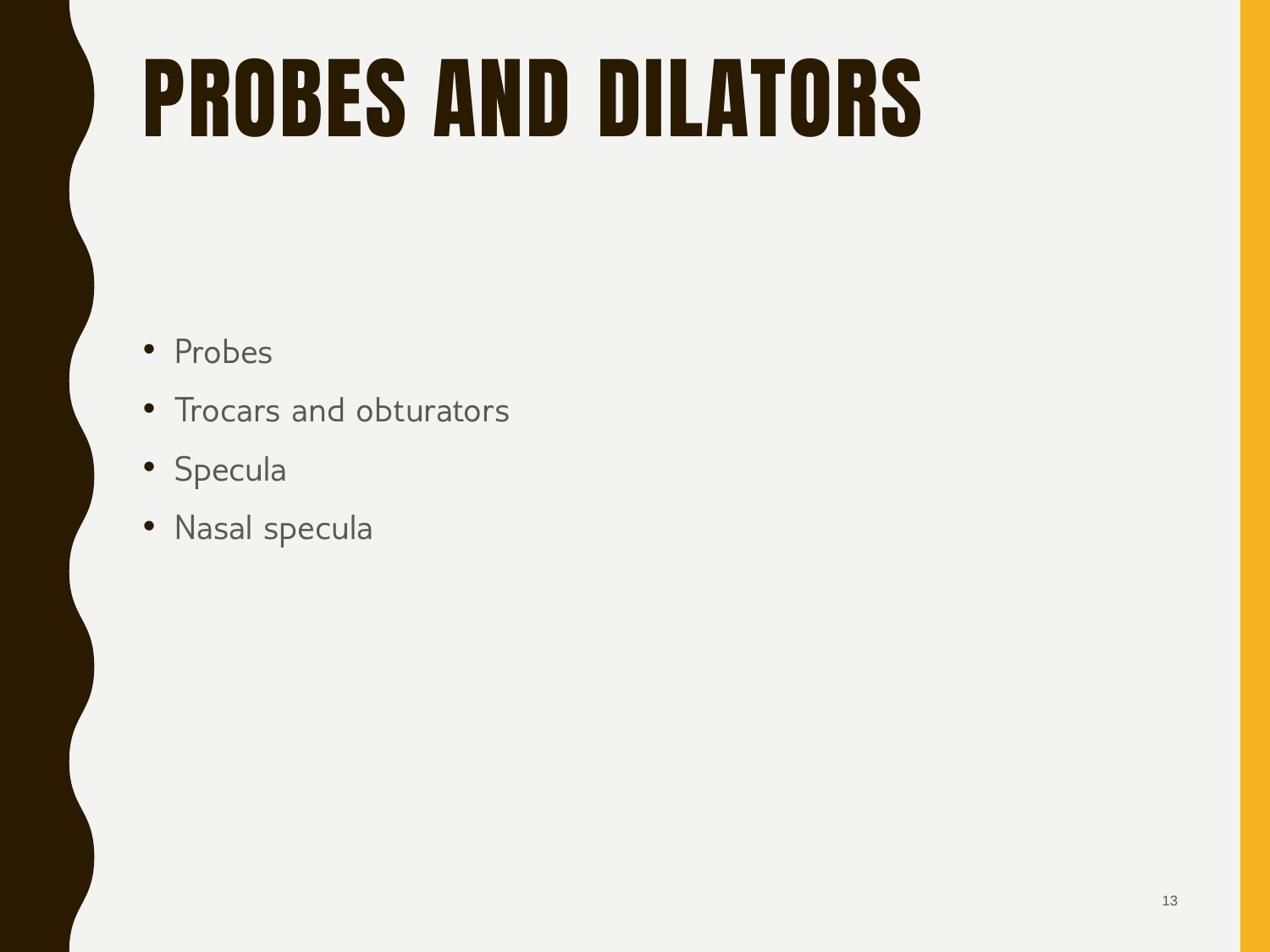

# Probes and Dilators
Probes
Trocars and obturators
Specula
Nasal specula
 13